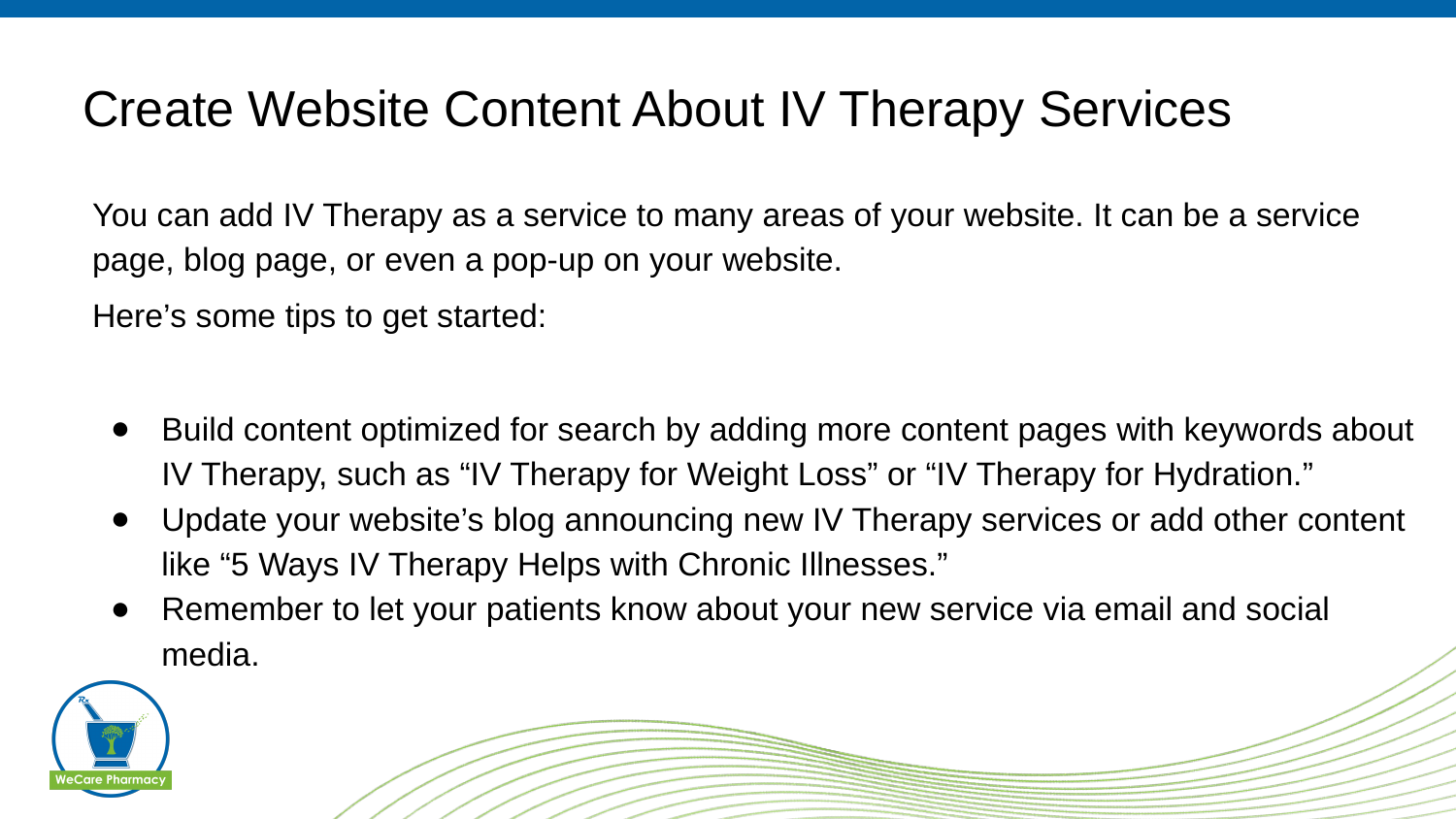

# Create Website Content About IV Therapy Services
You can add IV Therapy as a service to many areas of your website. It can be a service page, blog page, or even a pop-up on your website.
Here’s some tips to get started:

Build content optimized for search by adding more content pages with keywords about IV Therapy, such as “IV Therapy for Weight Loss” or “IV Therapy for Hydration.”
Update your website’s blog announcing new IV Therapy services or add other content like “5 Ways IV Therapy Helps with Chronic Illnesses.”
Remember to let your patients know about your new service via email and social media.